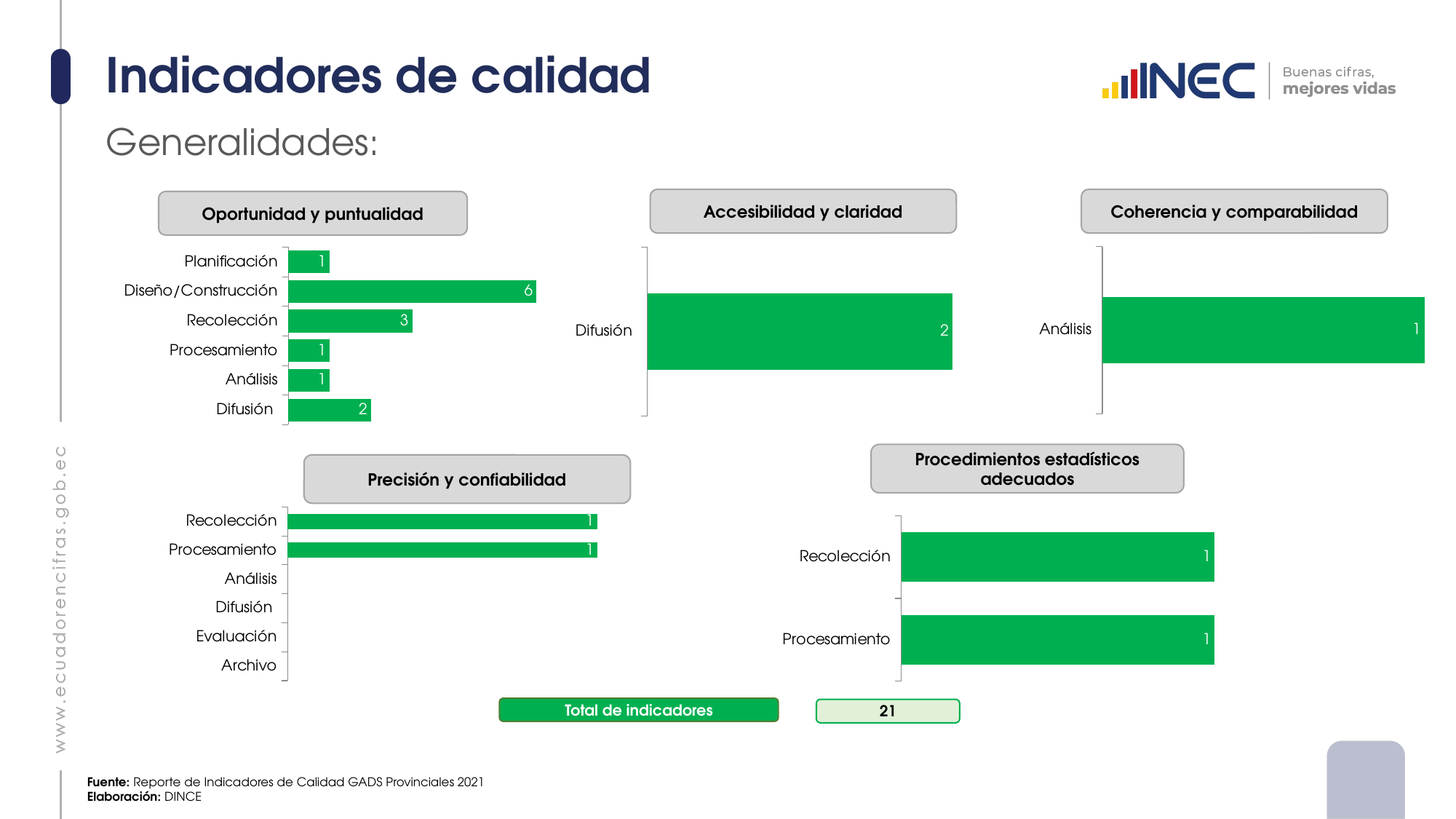

# Indicadores de calidad
Generalidades:
Accesibilidad y claridad
Coherencia y comparabilidad
Oportunidad y puntualidad

### Chart

| Category | Coherencia y comparabilidad  |
|---|---|
| Análisis | 1.0 |

### Chart

| Category | Oportunidad y puntualidad  |
|---|---|
| Planificación | 1.0 |
| Diseño/Construcción | 6.0 |
| Recolección | 3.0 |
| Procesamiento | 1.0 |
| Análisis | 1.0 |
| Difusión  | 2.0 |

### Chart

| Category | Accesibilidad y claridad |
|---|---|
| Difusión  | 2.0 |
Procedimientos estadísticos adecuados
Precisión y confiabilidad

[unsupported chart]

### Chart

| Category | Procedimientos estadisticos adecuados  |
|---|---|
| Recolección | 1.0 |
| Procesamiento | 1.0 |
Total de indicadores
21

Fuente: Reporte de Indicadores de Calidad GADS Provinciales 2021
Elaboración: DINCE